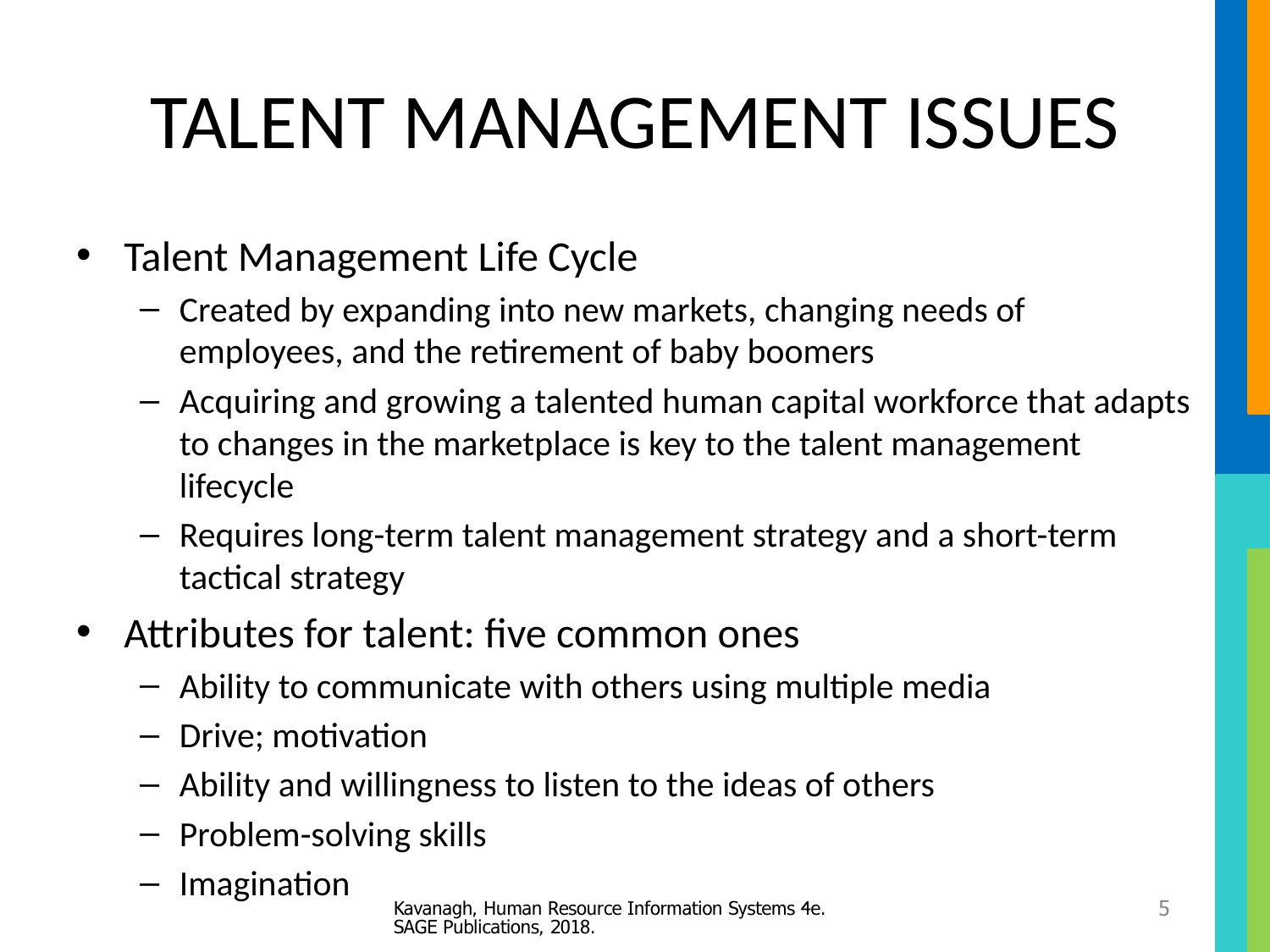

# TALENT MANAGEMENT ISSUES
Talent Management Life Cycle
Created by expanding into new markets, changing needs of employees, and the retirement of baby boomers
Acquiring and growing a talented human capital workforce that adapts to changes in the marketplace is key to the talent management lifecycle
Requires long-term talent management strategy and a short-term tactical strategy
Attributes for talent: five common ones
Ability to communicate with others using multiple media
Drive; motivation
Ability and willingness to listen to the ideas of others
Problem-solving skills
Imagination

Kavanagh, Human Resource Information Systems 4e. SAGE Publications, 2018.
5